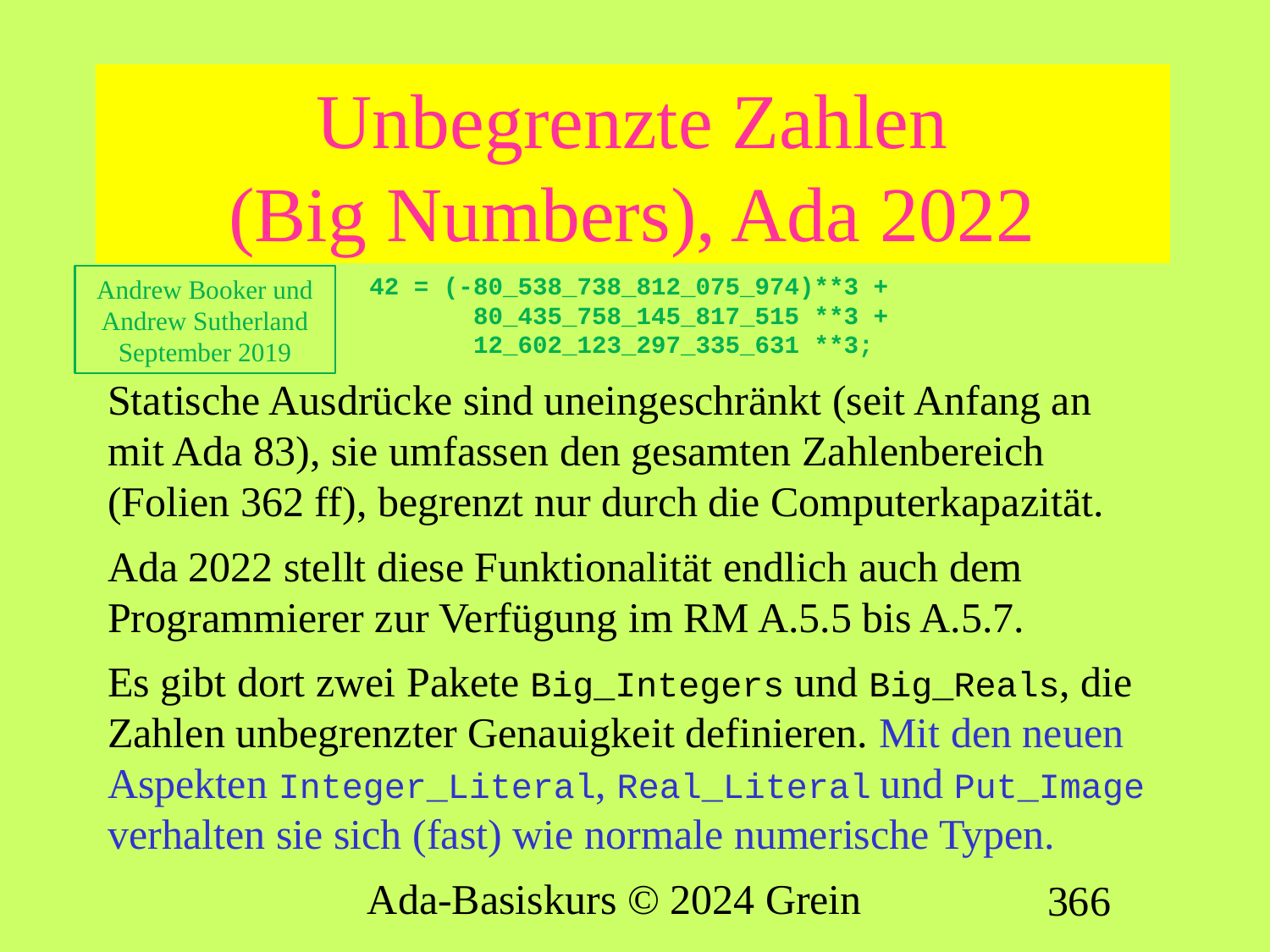

# Unbegrenzte Zahlen (Big Numbers), Ada 2022
42 = (-80_538_738_812_075_974)**3 +
       80_435_758_145_817_515 **3 +
       12_602_123_297_335_631 **3;
Statische Ausdrücke sind uneingeschränkt (seit Anfang an mit Ada 83), sie umfassen den gesamten Zahlenbereich (Folien 362 ff), begrenzt nur durch die Computerkapazität.
Ada 2022 stellt diese Funktionalität endlich auch dem Programmierer zur Verfügung im RM A.5.5 bis A.5.7.
Es gibt dort zwei Pakete Big_Integers und Big_Reals, die Zahlen unbegrenzter Genauigkeit definieren. Mit den neuen Aspekten Integer_Literal, Real_Literal und Put_Image verhalten sie sich (fast) wie normale numerische Typen.
Andrew Booker und Andrew Sutherland
September 2019
Ada-Basiskurs © 2024 Grein
366